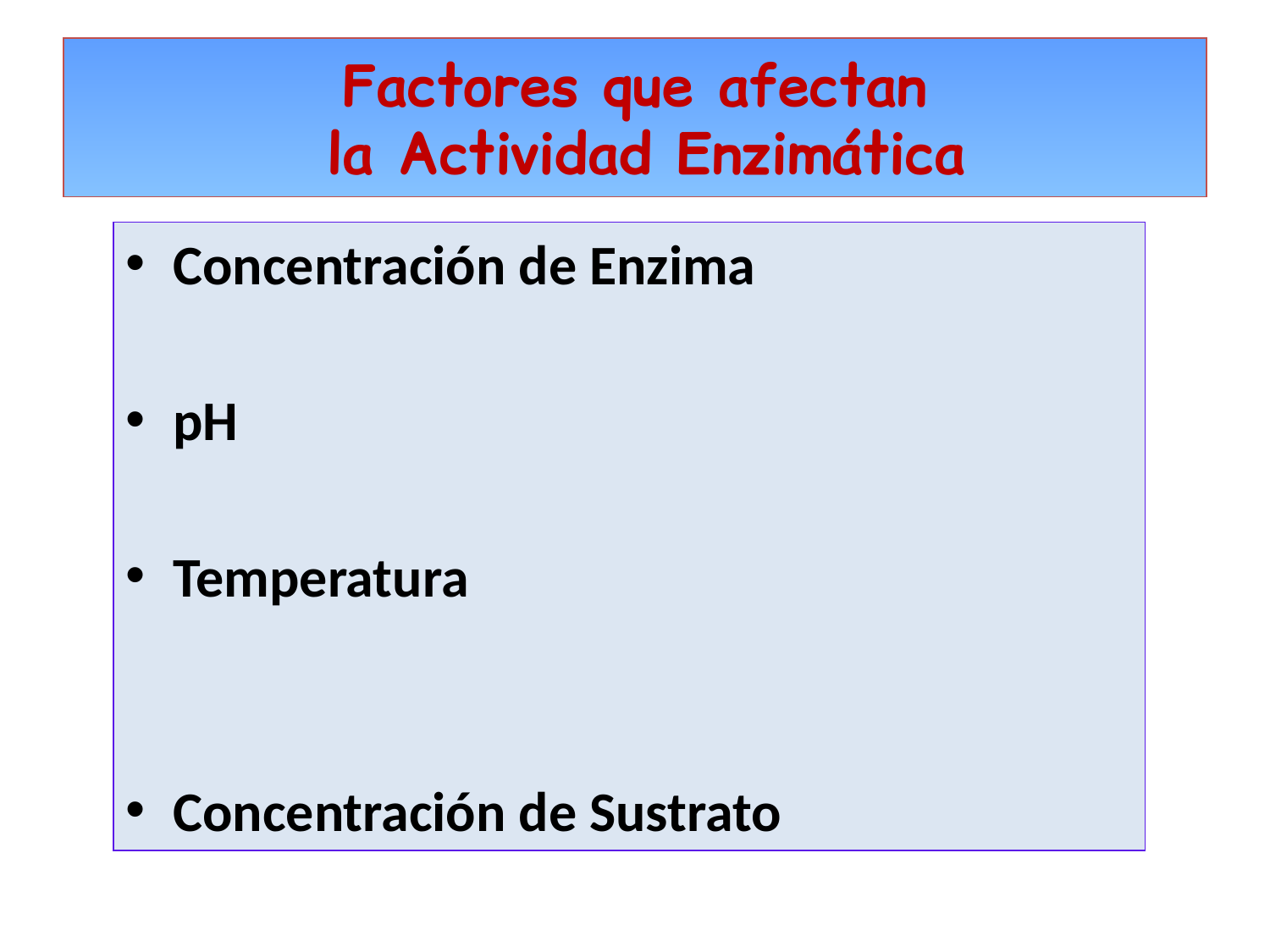

# Factores que afectan la Actividad Enzimática
Concentración de Enzima

pH

Temperatura

Concentración de Sustrato